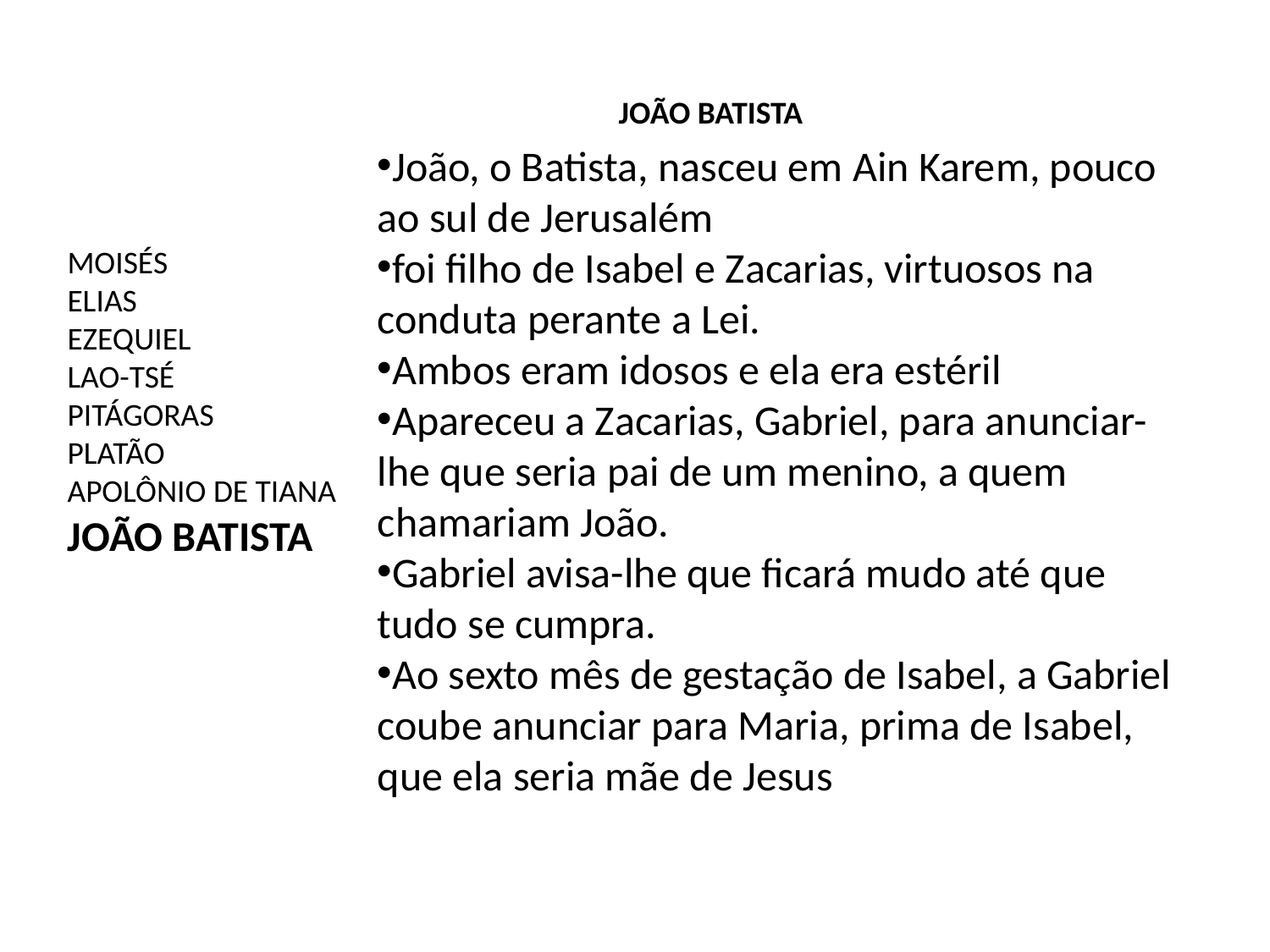

JOÃO BATISTA
João, o Batista, nasceu em Ain Karem, pouco ao sul de Jerusalém
foi filho de Isabel e Zacarias, virtuosos na conduta perante a Lei.
Ambos eram idosos e ela era estéril
Apareceu a Zacarias, Gabriel, para anunciar-lhe que seria pai de um menino, a quem chamariam João.
Gabriel avisa-lhe que ficará mudo até que tudo se cumpra.
Ao sexto mês de gestação de Isabel, a Gabriel coube anunciar para Maria, prima de Isabel, que ela seria mãe de Jesus
MOISÉS
ELIAS
EZEQUIEL
LAO-TSÉ
PITÁGORAS
PLATÃO
APOLÔNIO DE TIANA
JOÃO BATISTA